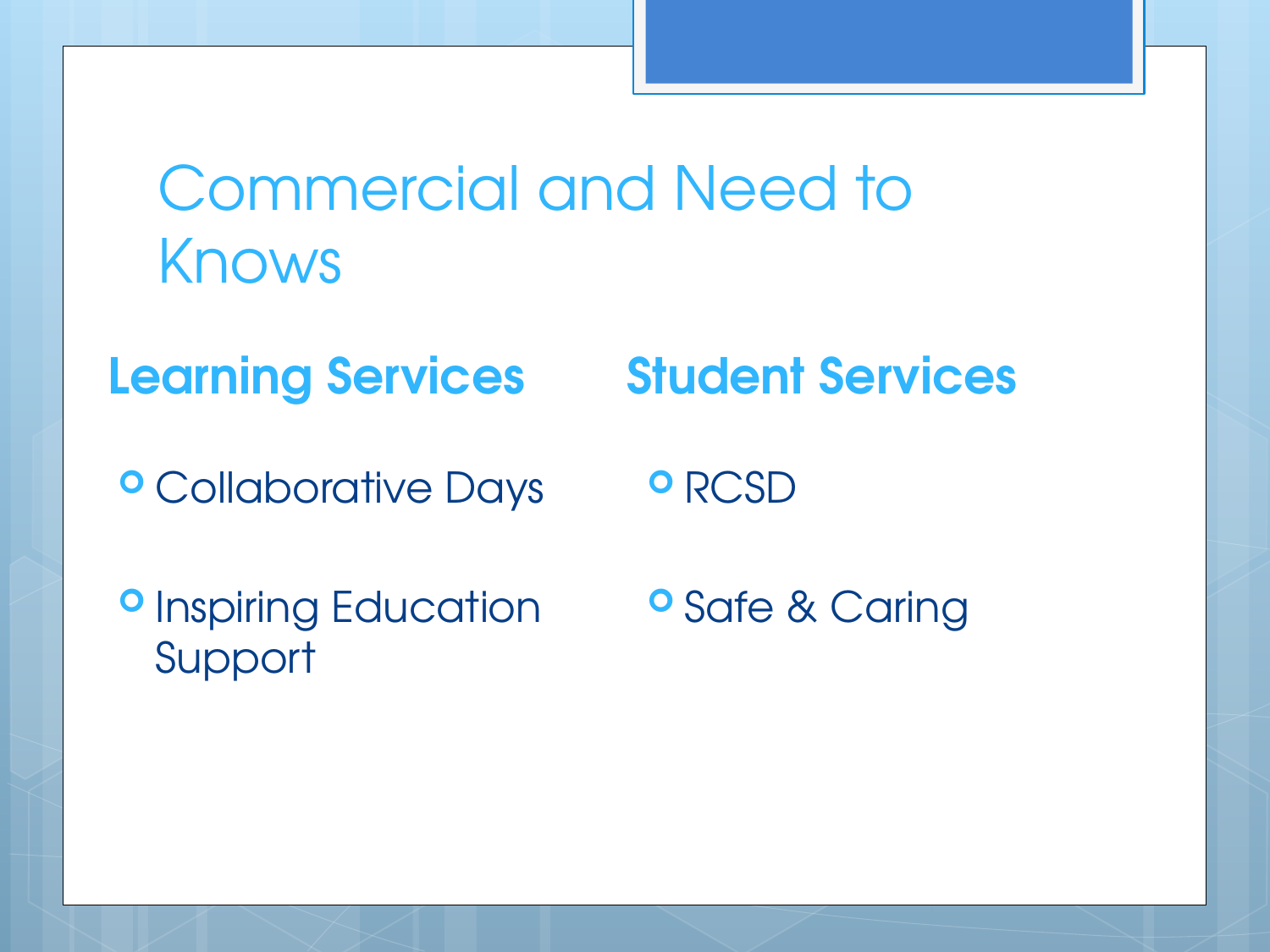

# Commercial and Need to Knows
Learning Services
Student Services
Collaborative Days

Inspiring Education Support
RCSD

Safe & Caring